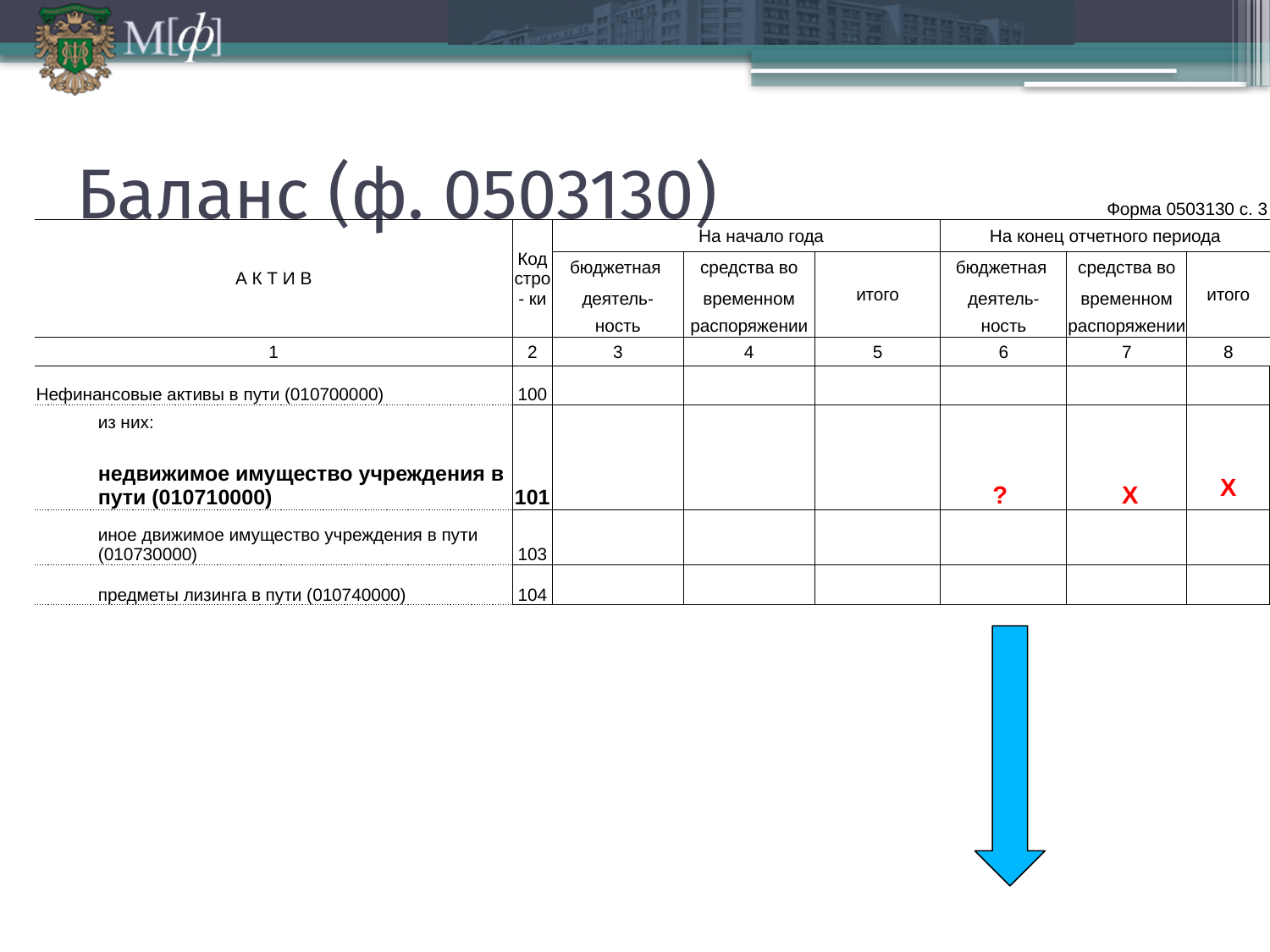

# Баланс (ф. 0503130)
|  |  |  |  |  |  | Форма 0503130 с. 3 |  |
| --- | --- | --- | --- | --- | --- | --- | --- |
| А К Т И В | Код стро- ки | На начало года |  |  | На конец отчетного периода |  |  |
|  |  | бюджетная | средства во | итого | бюджетная | средства во | итого |
|  |  | деятель- | временном |  | деятель- | временном |  |
|  |  | ность | распоряжении |  | ность | распоряжении |  |
| 1 | 2 | 3 | 4 | 5 | 6 | 7 | 8 |
| Нефинансовые активы в пути (010700000) | 100 |  |  |  |  |  |  |
| из них: |  |  |  |  |  |  |  |
| недвижимое имущество учреждения в пути (010710000) | 101 |  |  |  | ? | Х | Х |
| иное движимое имущество учреждения в пути (010730000) | 103 |  |  |  |  |  |  |
| предметы лизинга в пути (010740000) | 104 |  |  |  |  |  |  |